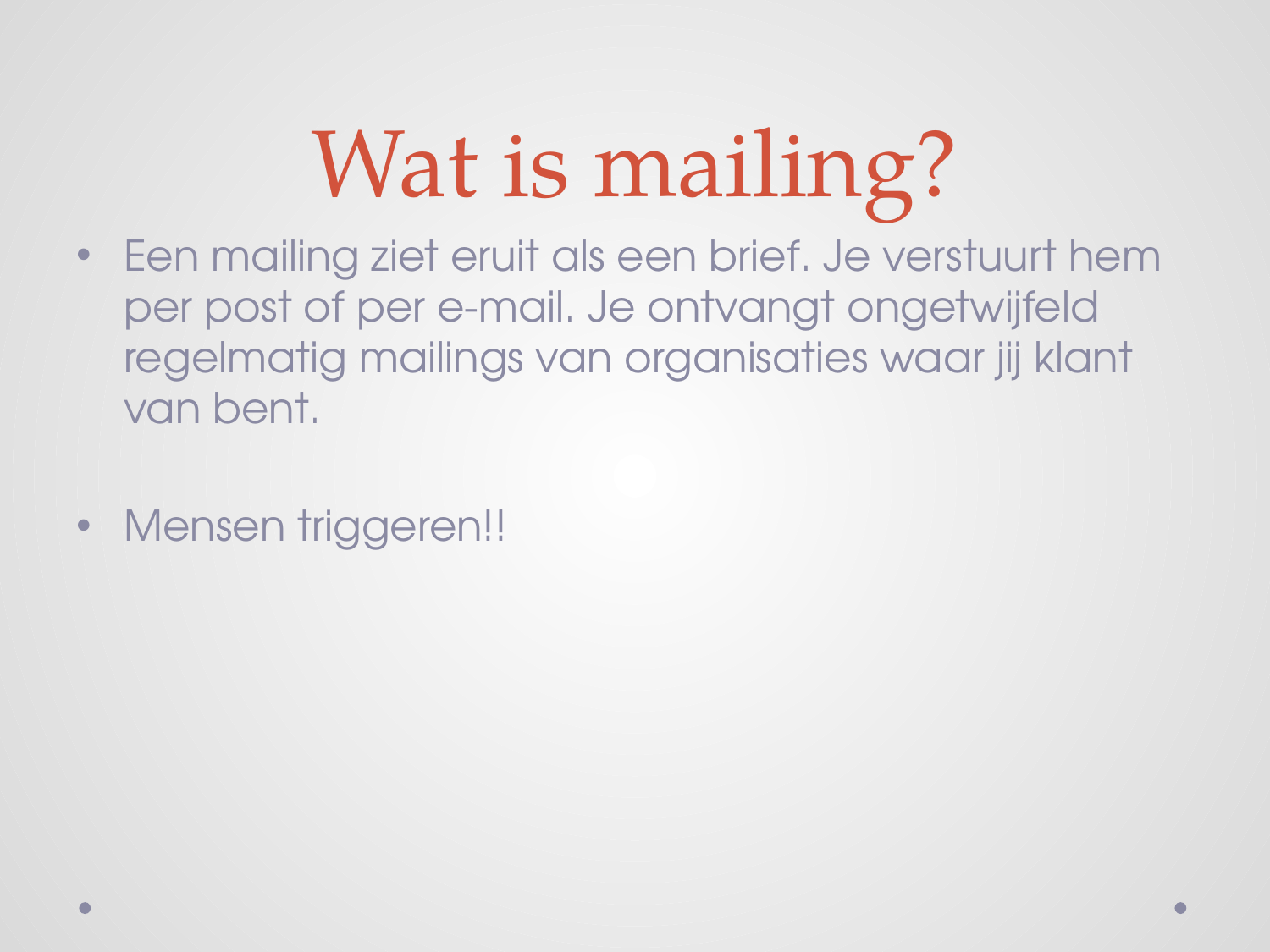

# Wat is mailing?
Een mailing ziet eruit als een brief. Je verstuurt hem per post of per e-mail. Je ontvangt ongetwijfeld regelmatig mailings van organisaties waar jij klant van bent.

Mensen triggeren!!